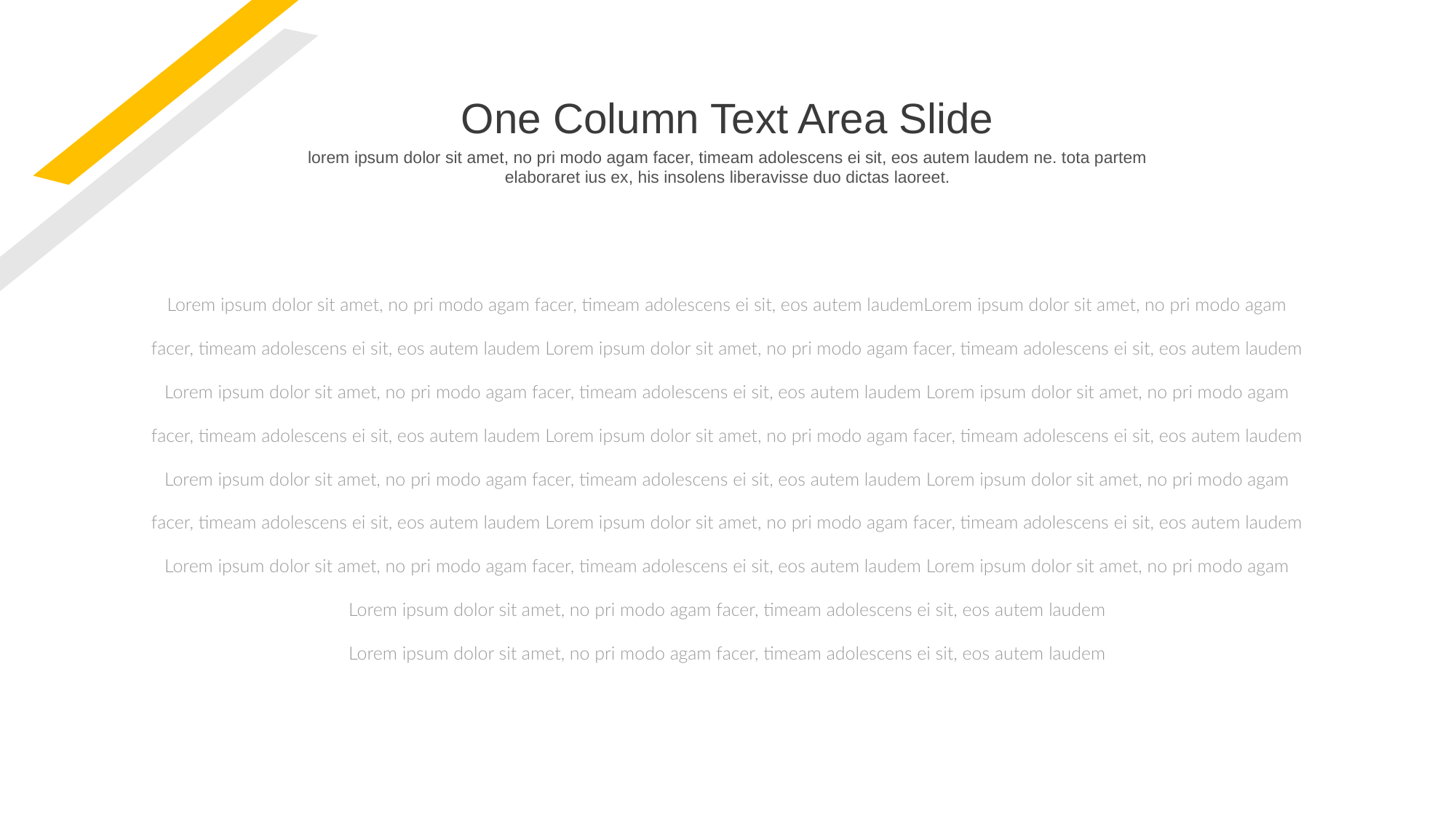

One Column Text Area Slide
lorem ipsum dolor sit amet, no pri modo agam facer, timeam adolescens ei sit, eos autem laudem ne. tota partem elaboraret ius ex, his insolens liberavisse duo dictas laoreet.

Lorem ipsum dolor sit amet, no pri modo agam facer, timeam adolescens ei sit, eos autem laudemLorem ipsum dolor sit amet, no pri modo agam facer, timeam adolescens ei sit, eos autem laudem Lorem ipsum dolor sit amet, no pri modo agam facer, timeam adolescens ei sit, eos autem laudem Lorem ipsum dolor sit amet, no pri modo agam facer, timeam adolescens ei sit, eos autem laudem Lorem ipsum dolor sit amet, no pri modo agam facer, timeam adolescens ei sit, eos autem laudem Lorem ipsum dolor sit amet, no pri modo agam facer, timeam adolescens ei sit, eos autem laudem Lorem ipsum dolor sit amet, no pri modo agam facer, timeam adolescens ei sit, eos autem laudem Lorem ipsum dolor sit amet, no pri modo agam facer, timeam adolescens ei sit, eos autem laudem Lorem ipsum dolor sit amet, no pri modo agam facer, timeam adolescens ei sit, eos autem laudem Lorem ipsum dolor sit amet, no pri modo agam facer, timeam adolescens ei sit, eos autem laudem Lorem ipsum dolor sit amet, no pri modo agam
Lorem ipsum dolor sit amet, no pri modo agam facer, timeam adolescens ei sit, eos autem laudem
Lorem ipsum dolor sit amet, no pri modo agam facer, timeam adolescens ei sit, eos autem laudem